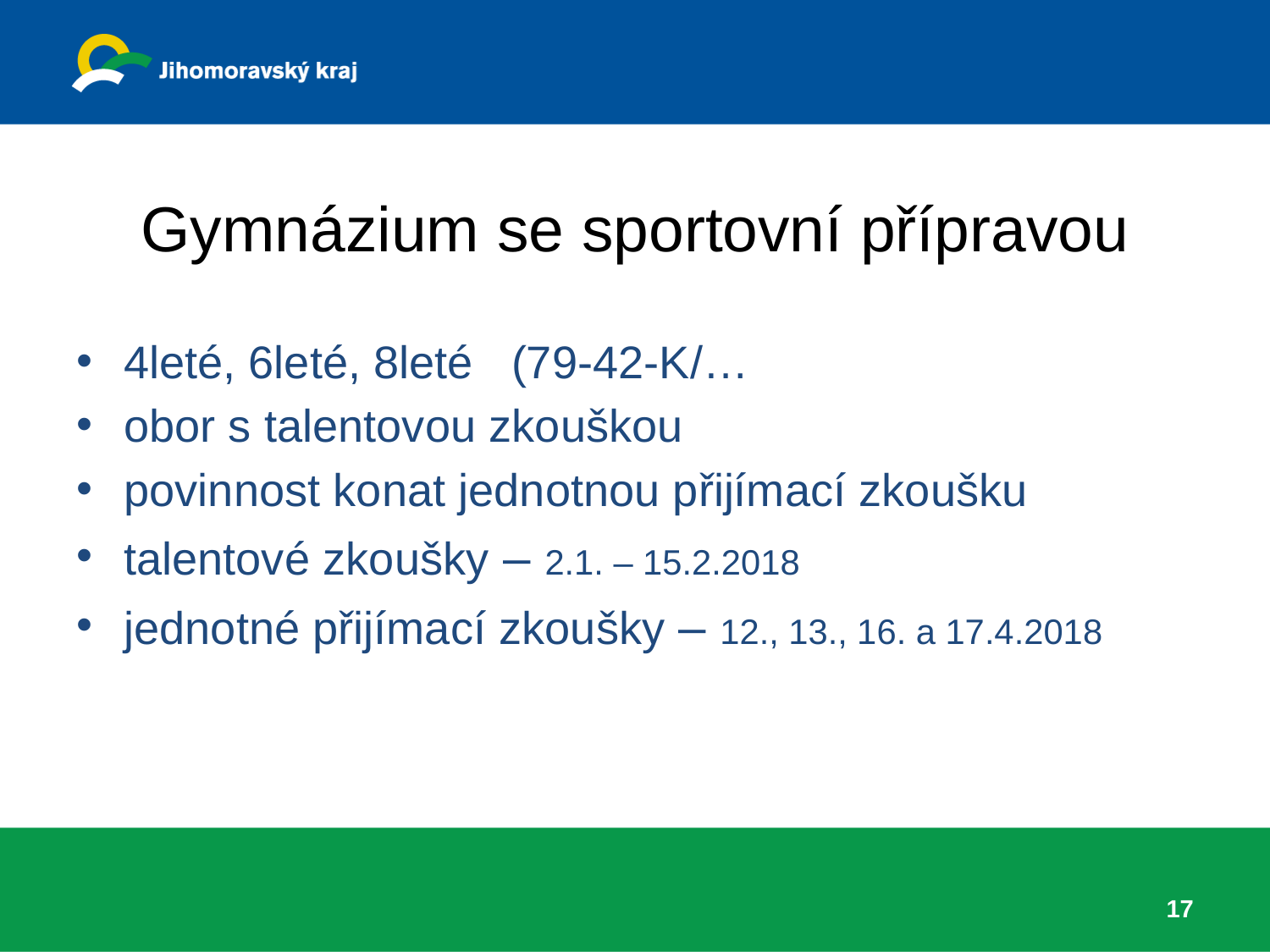

# Gymnázium se sportovní přípravou
4leté, 6leté, 8leté   (79-42-K/…
obor s talentovou zkouškou
povinnost konat jednotnou přijímací zkoušku
talentové zkoušky – 2.1. – 15.2.2018
jednotné přijímací zkoušky – 12., 13., 16. a 17.4.2018
17